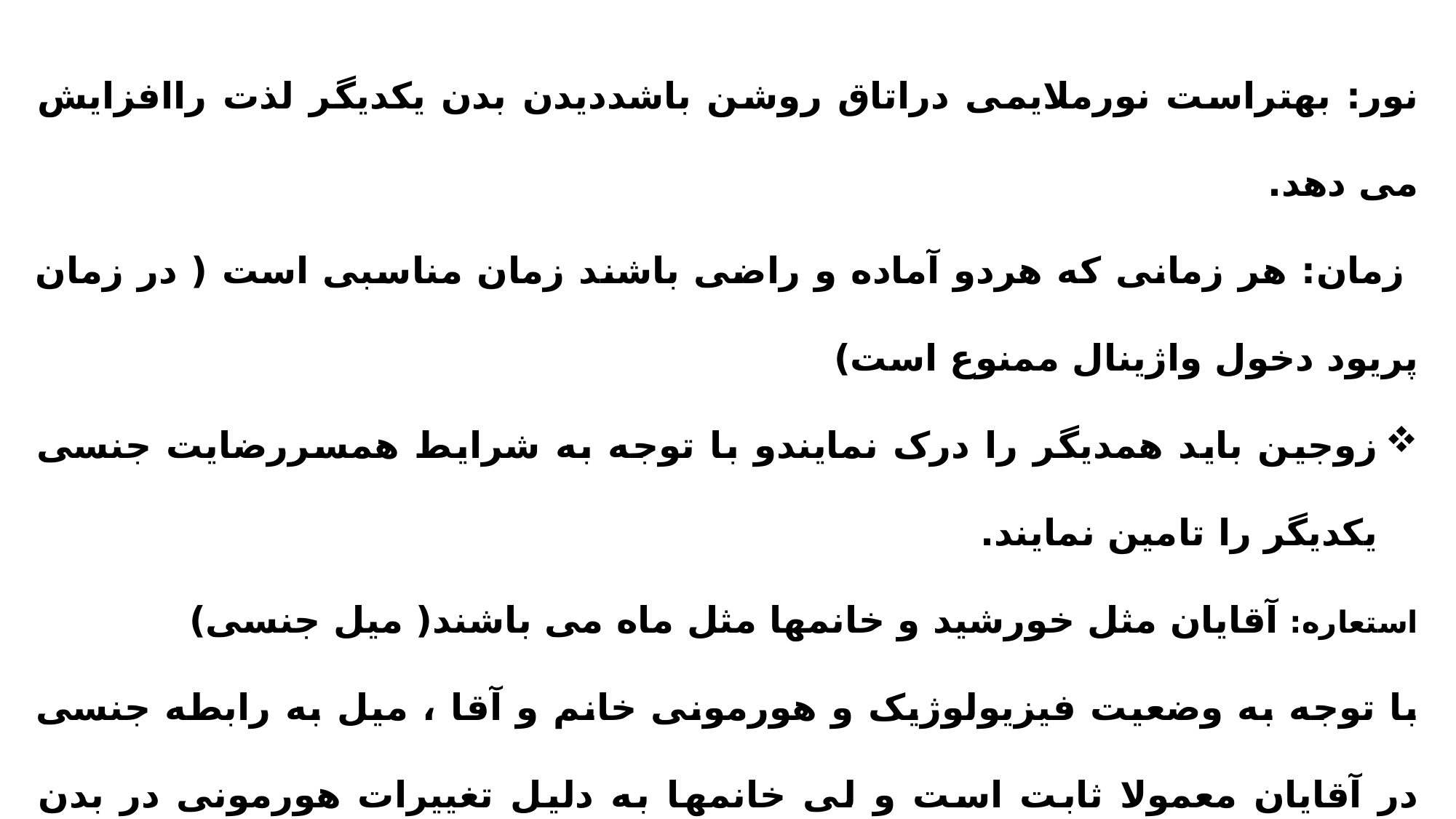

نور: بهتراست نورملایمی دراتاق روشن باشددیدن بدن یکدیگر لذت راافزایش می دهد.
 زمان: هر زمانی که هردو آماده و راضی باشند زمان مناسبی است ( در زمان پریود دخول واژینال ممنوع است)
زوجین باید همدیگر را درک نمایندو با توجه به شرایط همسررضایت جنسی یکدیگر را تامین نمایند.
استعاره: آقایان مثل خورشید و خانمها مثل ماه می باشند( میل جنسی)
با توجه به وضعیت فیزیولوژیک و هورمونی خانم و آقا ، میل به رابطه جنسی در آقایان معمولا ثابت است و لی خانمها به دلیل تغییرات هورمونی در بدن میل به رابطه جنسی آنها هم متغیر است .
پیشنهاد: سکس سریع( زوجین وارد رابطه گردیده و براساس احترام متقابل رابطه جنسی وارضا شدن برای فردی که تمایل به رابطه را دارد انجام می گیرد).
33